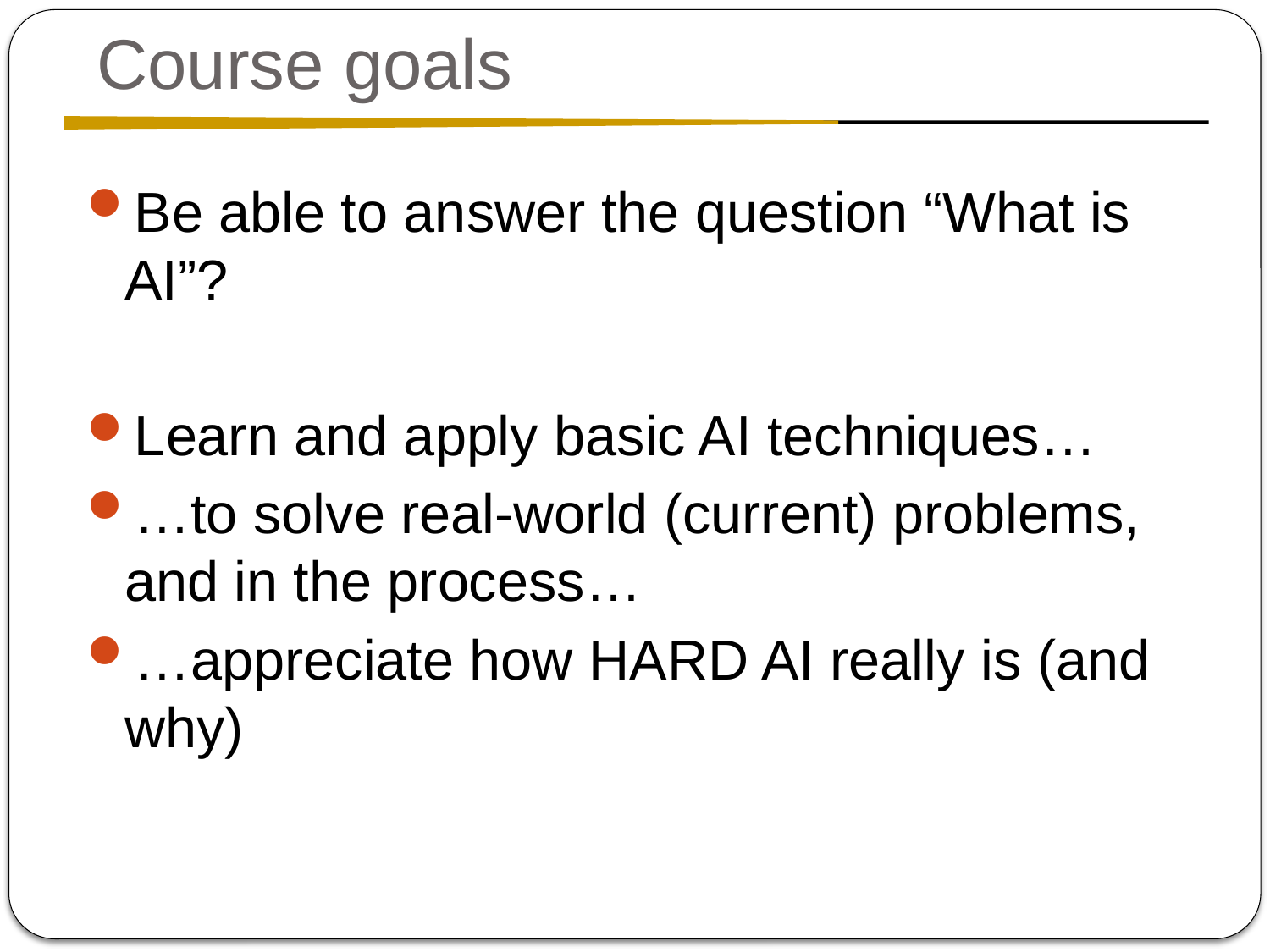

# Course goals
Be able to answer the question “What is AI”?

Learn and apply basic AI techniques…
…to solve real-world (current) problems, and in the process…
…appreciate how HARD AI really is (and why)